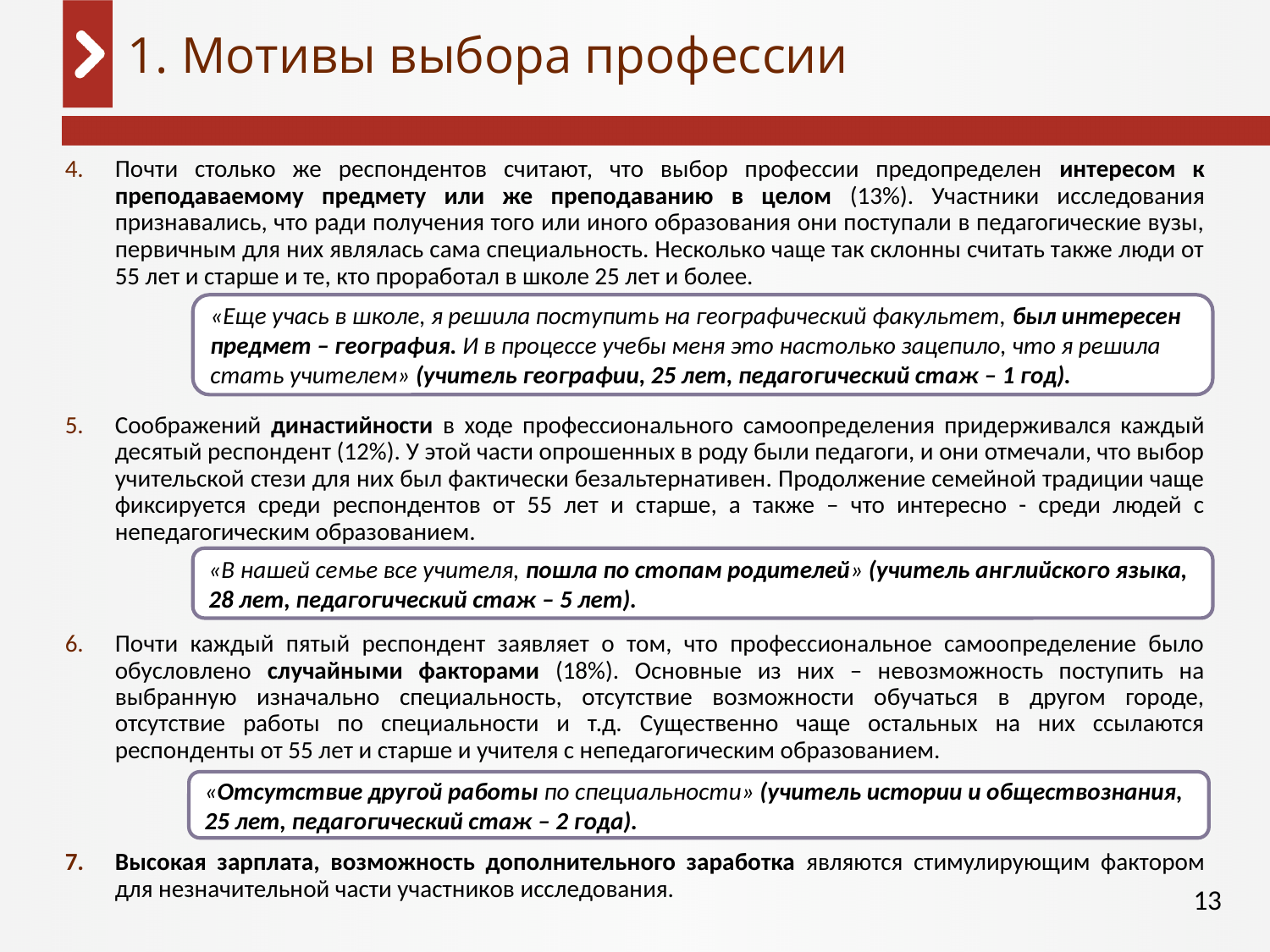

# 1. Мотивы выбора профессии
Почти столько же респондентов считают, что выбор профессии предопределен интересом к преподаваемому предмету или же преподаванию в целом (13%). Участники исследования признавались, что ради получения того или иного образования они поступали в педагогические вузы, первичным для них являлась сама специальность. Несколько чаще так склонны считать также люди от 55 лет и старше и те, кто проработал в школе 25 лет и более.

Соображений династийности в ходе профессионального самоопределения придерживался каждый десятый респондент (12%). У этой части опрошенных в роду были педагоги, и они отмечали, что выбор учительской стези для них был фактически безальтернативен. Продолжение семейной традиции чаще фиксируется среди респондентов от 55 лет и старше, а также – что интересно - среди людей с непедагогическим образованием.

Почти каждый пятый респондент заявляет о том, что профессиональное самоопределение было обусловлено случайными факторами (18%). Основные из них – невозможность поступить на выбранную изначально специальность, отсутствие возможности обучаться в другом городе, отсутствие работы по специальности и т.д. Существенно чаще остальных на них ссылаются респонденты от 55 лет и старше и учителя с непедагогическим образованием.

Высокая зарплата, возможность дополнительного заработка являются стимулирующим фактором для незначительной части участников исследования.
«Еще учась в школе, я решила поступить на географический факультет, был интересен предмет – география. И в процессе учебы меня это настолько зацепило, что я решила стать учителем» (учитель географии, 25 лет, педагогический стаж – 1 год).
«В нашей семье все учителя, пошла по стопам родителей» (учитель английского языка, 28 лет, педагогический стаж – 5 лет).
«Отсутствие другой работы по специальности» (учитель истории и обществознания, 25 лет, педагогический стаж – 2 года).